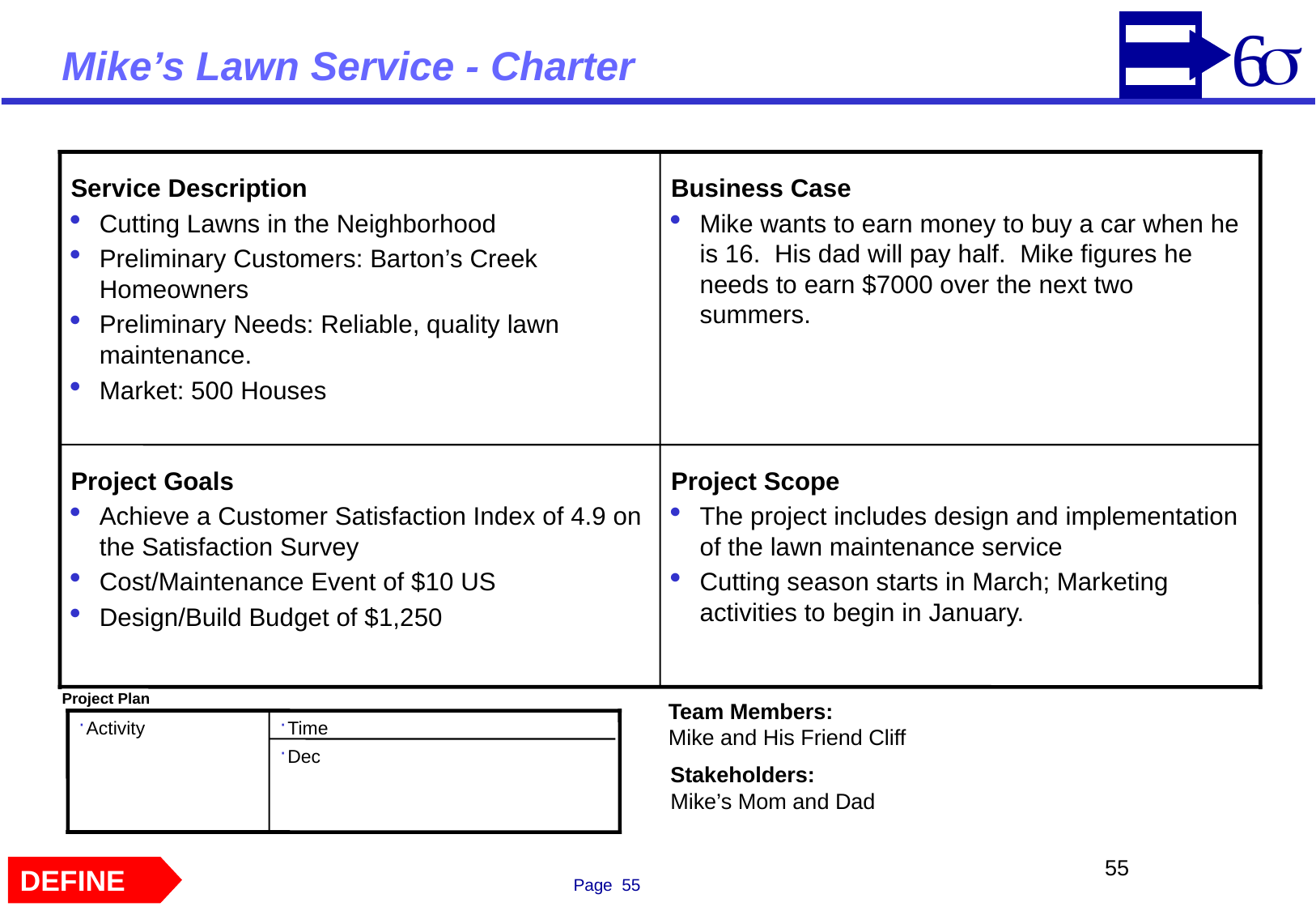

# Mike’s Lawn Service - Charter

Service Description
Cutting Lawns in the Neighborhood
Preliminary Customers: Barton’s Creek Homeowners
Preliminary Needs: Reliable, quality lawn maintenance.
Market: 500 Houses
Business Case
Mike wants to earn money to buy a car when he is 16.  His dad will pay half.  Mike figures he needs to earn $7000 over the next two summers.

Project Goals
Achieve a Customer Satisfaction Index of 4.9 on the Satisfaction Survey
Cost/Maintenance Event of $10 US
Design/Build Budget of $1,250
Project Scope
The project includes design and implementation of the lawn maintenance service
Cutting season starts in March; Marketing activities to begin in January.
Project Plan

Team Members:
Mike and His Friend Cliff
Activity

Time

Dec

Stakeholders:
Mike’s Mom and Dad

DEFINE